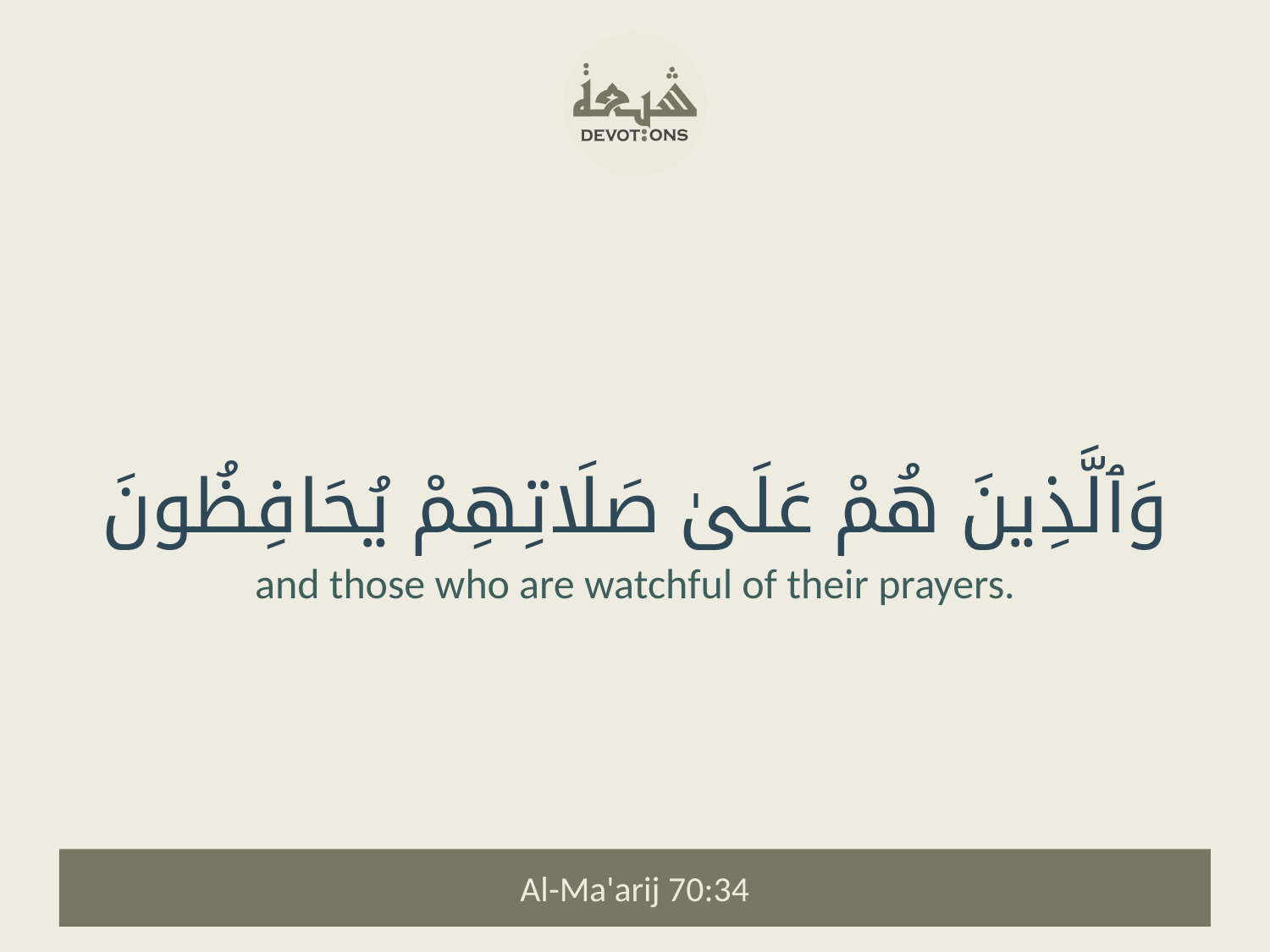

وَٱلَّذِينَ هُمْ عَلَىٰ صَلَاتِهِمْ يُحَافِظُونَ
and those who are watchful of their prayers.
Al-Ma'arij 70:34